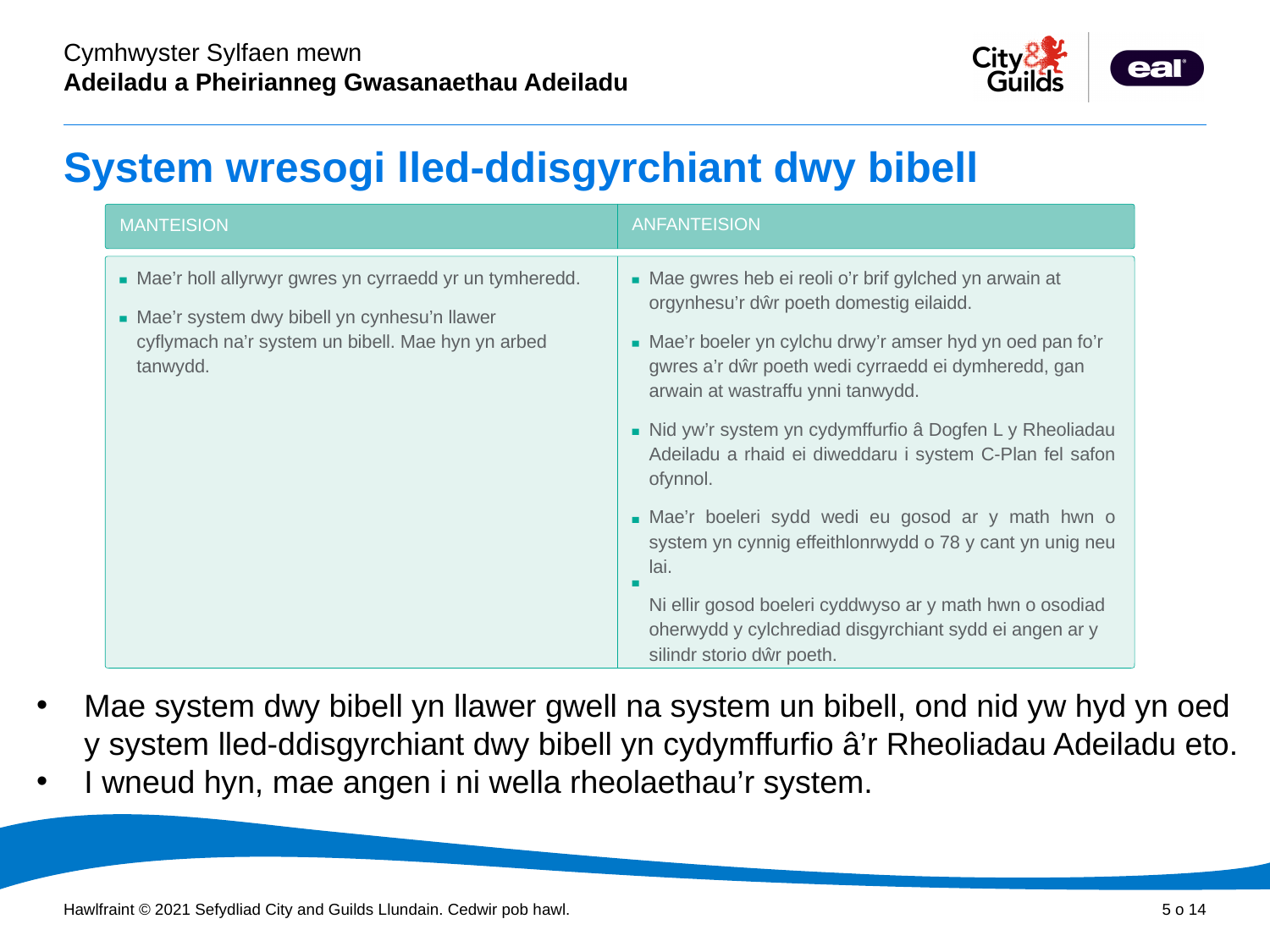

# System wresogi lled-ddisgyrchiant dwy bibell

ANFANTEISION
MANTEISION

Mae gwres heb ei reoli o’r brif gylched yn arwain at orgynhesu’r dŵr poeth domestig eilaidd.
Mae’r boeler yn cylchu drwy’r amser hyd yn oed pan fo’r gwres a’r dŵr poeth wedi cyrraedd ei dymheredd, gan arwain at wastraffu ynni tanwydd.
Nid yw’r system yn cydymffurfio â Dogfen L y Rheoliadau Adeiladu a rhaid ei diweddaru i system C-Plan fel safon ofynnol.
Mae’r boeleri sydd wedi eu gosod ar y math hwn o system yn cynnig effeithlonrwydd o 78 y cant yn unig neu lai.
Ni ellir gosod boeleri cyddwyso ar y math hwn o osodiad oherwydd y cylchrediad disgyrchiant sydd ei angen ar y silindr storio dŵr poeth.
Mae’r holl allyrwyr gwres yn cyrraedd yr un tymheredd.
Mae’r system dwy bibell yn cynhesu’n llawer cyflymach na’r system un bibell. Mae hyn yn arbed tanwydd.

Mae system dwy bibell yn llawer gwell na system un bibell, ond nid yw hyd yn oed y system lled-ddisgyrchiant dwy bibell yn cydymffurfio â’r Rheoliadau Adeiladu eto.
I wneud hyn, mae angen i ni wella rheolaethau’r system.